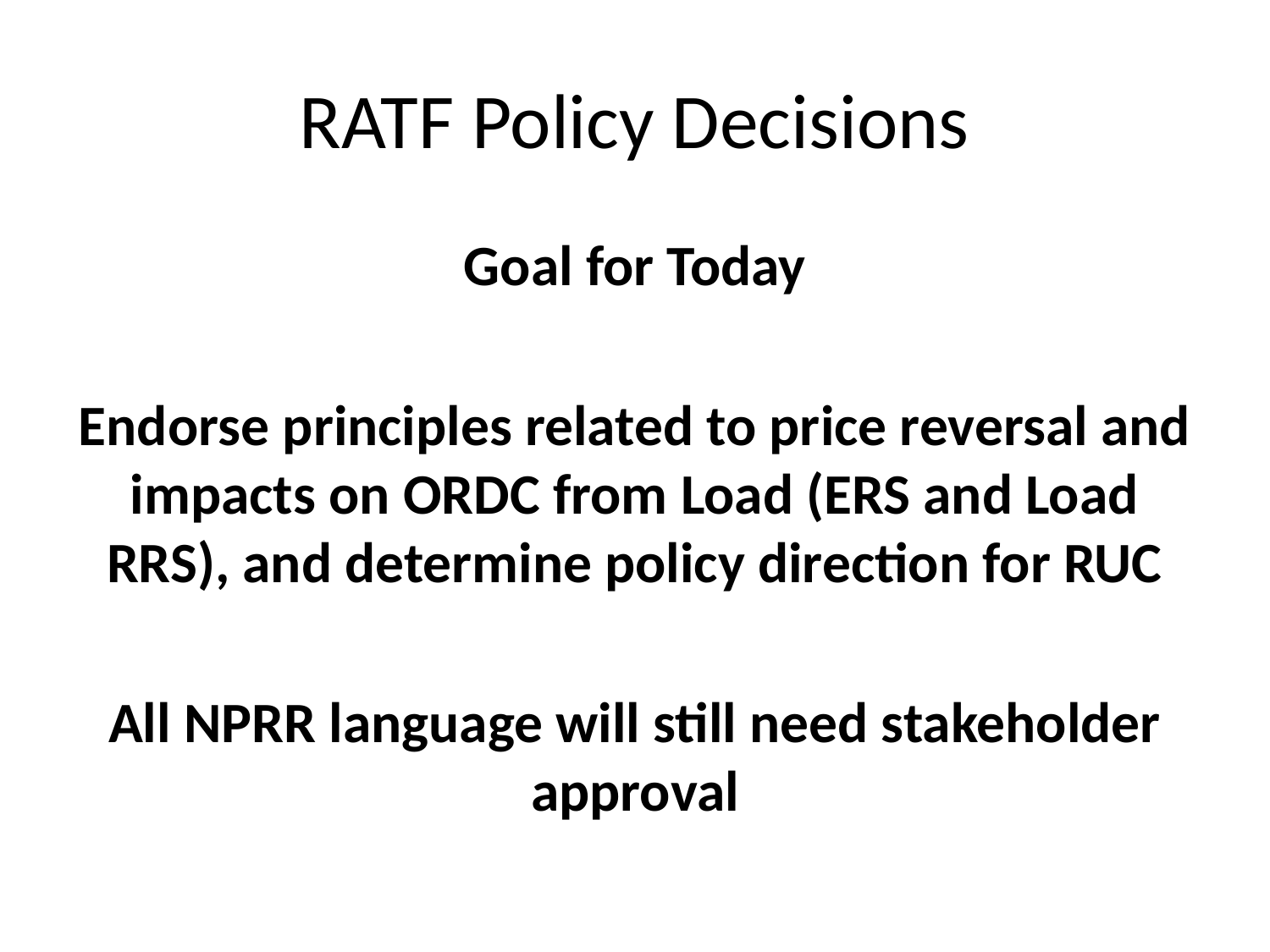

# RATF Policy Decisions
Goal for Today

Endorse principles related to price reversal and impacts on ORDC from Load (ERS and Load RRS), and determine policy direction for RUC

All NPRR language will still need stakeholder approval